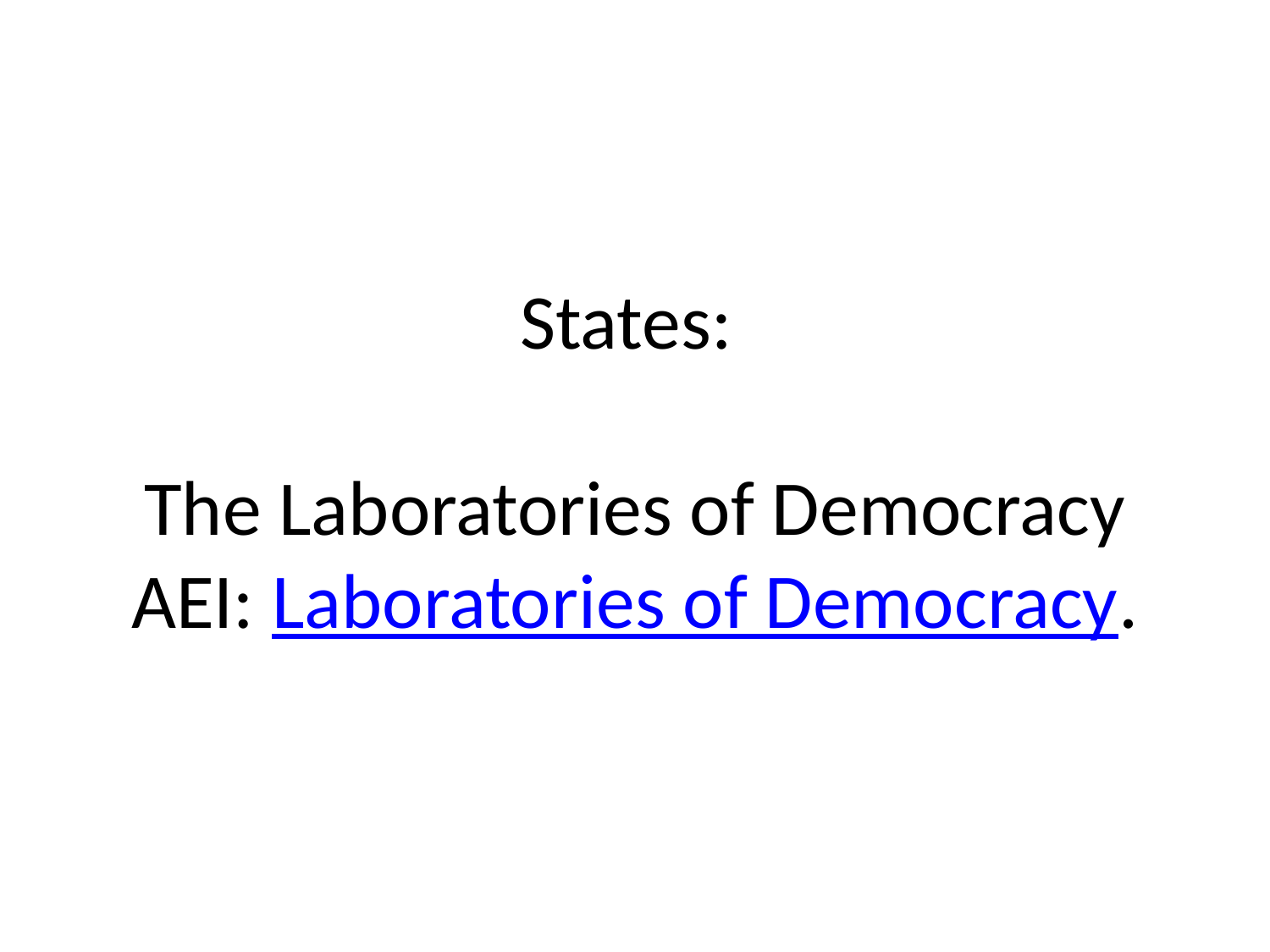

# States: The Laboratories of Democracy AEI: Laboratories of Democracy.